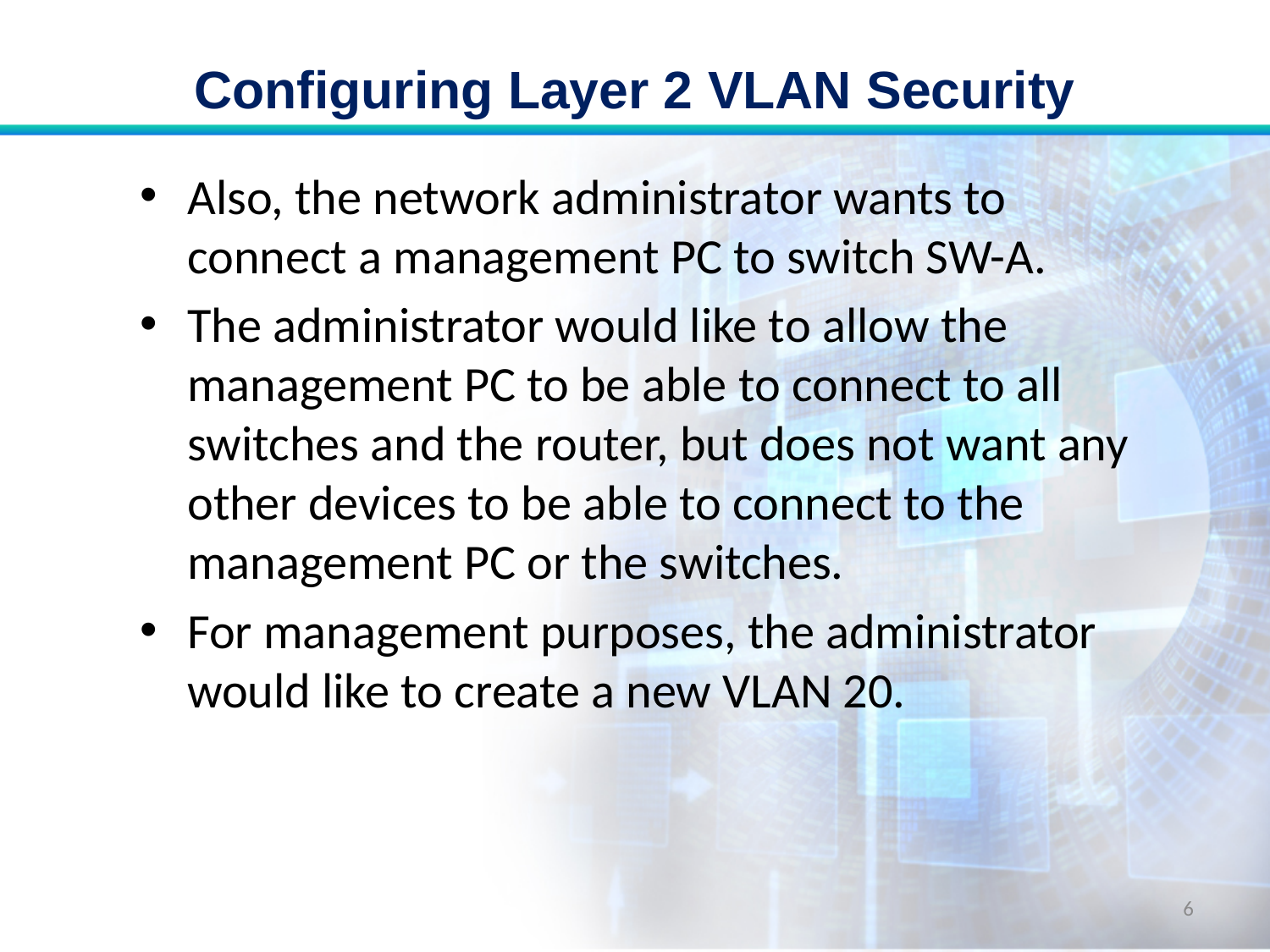

# Configuring Layer 2 VLAN Security
Also, the network administrator wants to connect a management PC to switch SW-A.
The administrator would like to allow the management PC to be able to connect to all switches and the router, but does not want any other devices to be able to connect to the management PC or the switches.
For management purposes, the administrator would like to create a new VLAN 20.
6